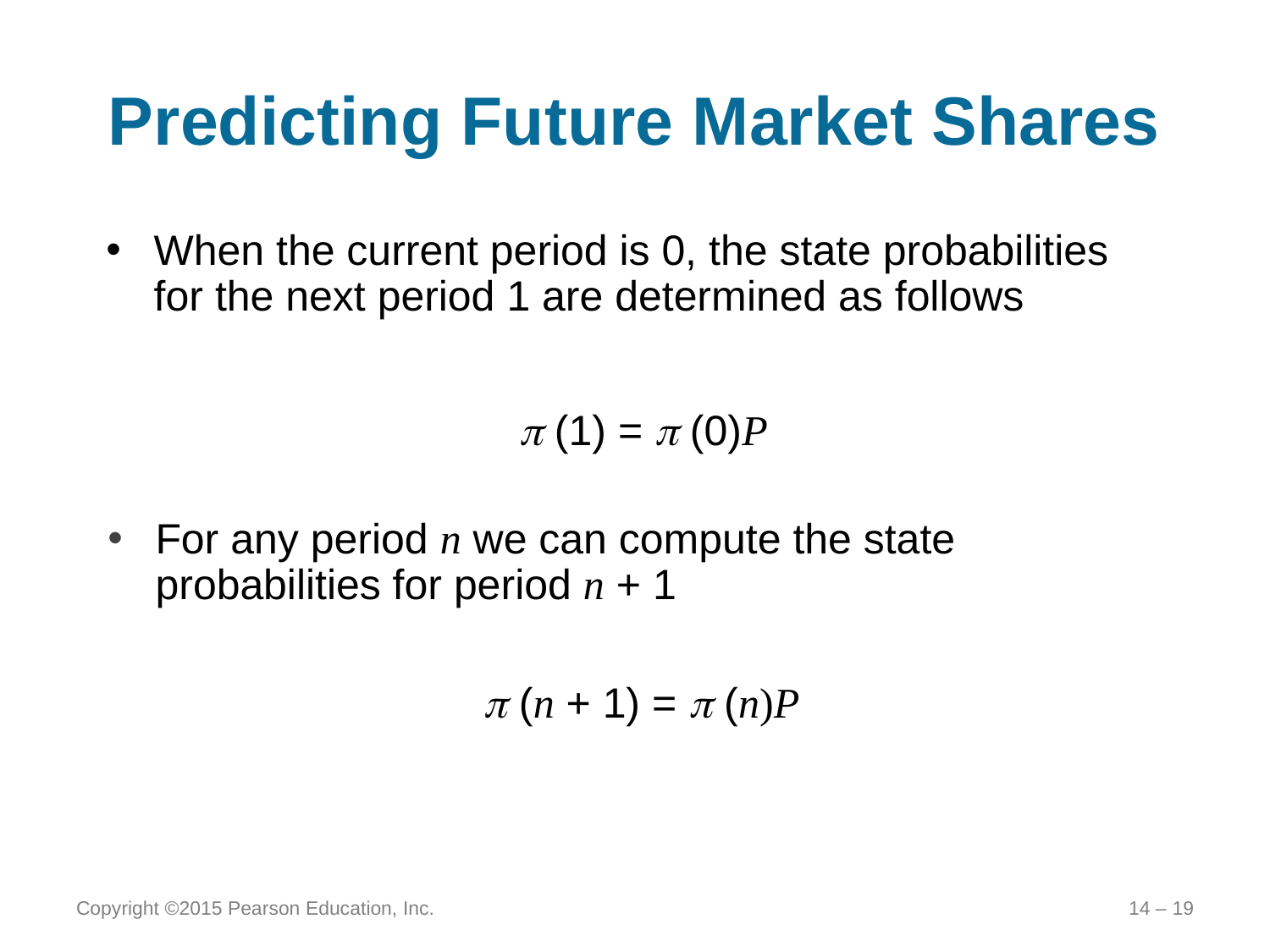

# Predicting Future Market Shares
When the current period is 0, the state probabilities for the next period 1 are determined as follows
π (1) = π (0)P
For any period n we can compute the state probabilities for period n + 1
π (n + 1) = π (n)P
Copyright ©2015 Pearson Education, Inc.
14 – 19